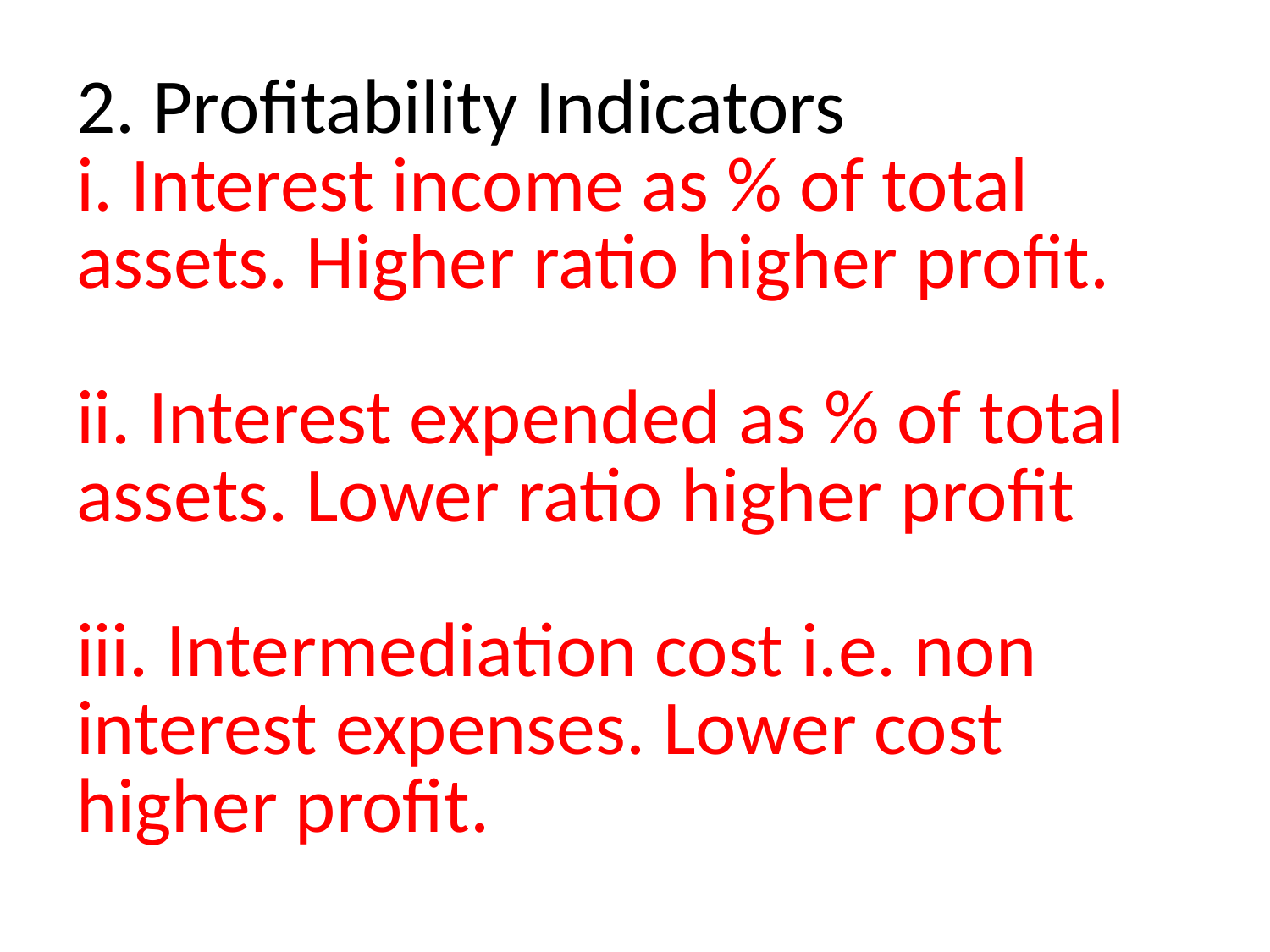

# 2. Profitability Indicators i. Interest income as % of total assets. Higher ratio higher profit. ii. Interest expended as % of total assets. Lower ratio higher profit iii. Intermediation cost i.e. non interest expenses. Lower cost higher profit.